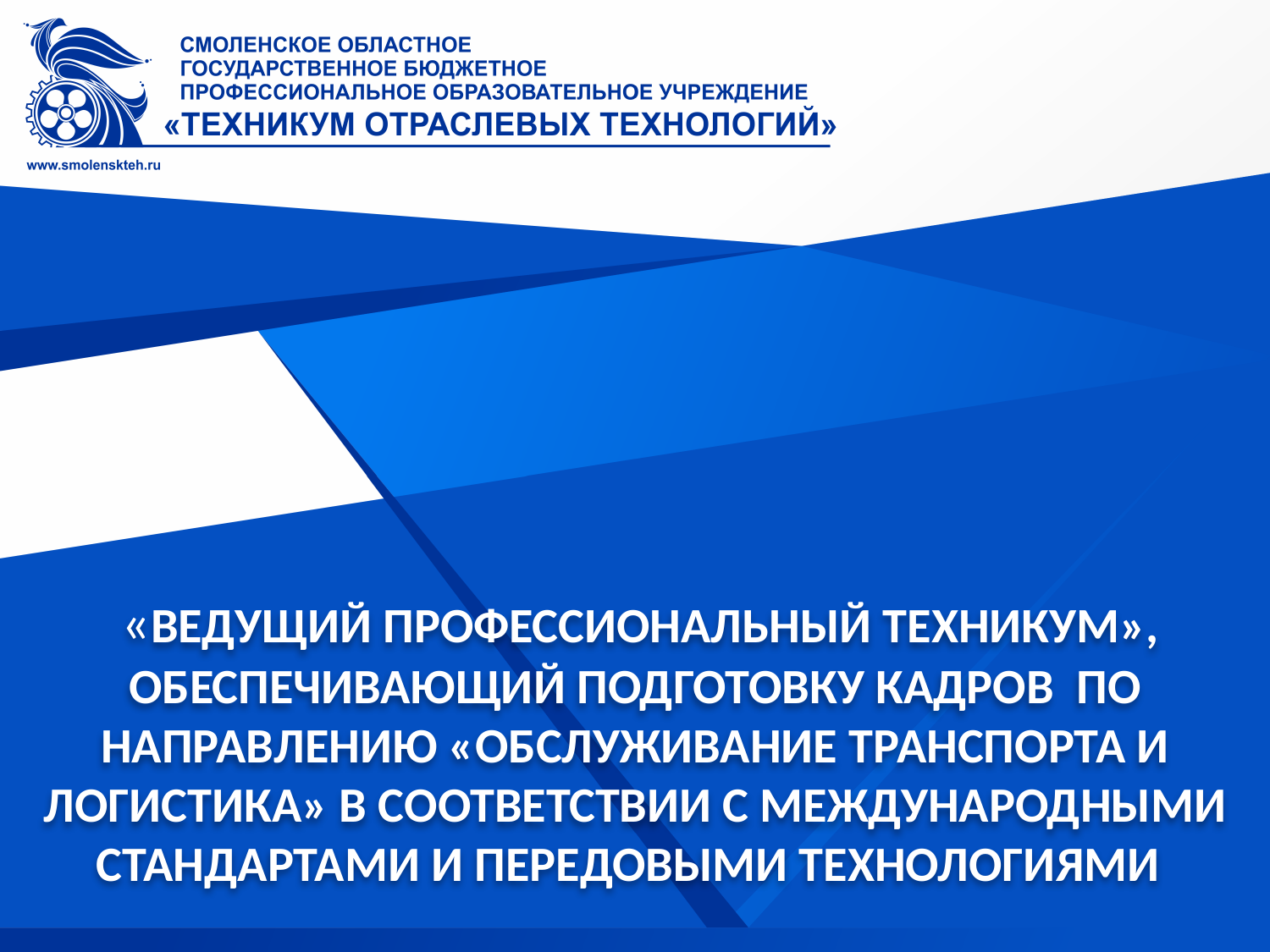

# «ВЕДУЩИЙ ПРОФЕССИОНАЛЬНЫЙ ТЕХНИКУМ», ОБЕСПЕЧИВАЮЩИЙ ПОДГОТОВКУ КАДРОВ  ПО НАПРАВЛЕНИЮ «ОБСЛУЖИВАНИЕ ТРАНСПОРТА И ЛОГИСТИКА» В СООТВЕТСТВИИ С МЕЖДУНАРОДНЫМИ СТАНДАРТАМИ И ПЕРЕДОВЫМИ ТЕХНОЛОГИЯМИ